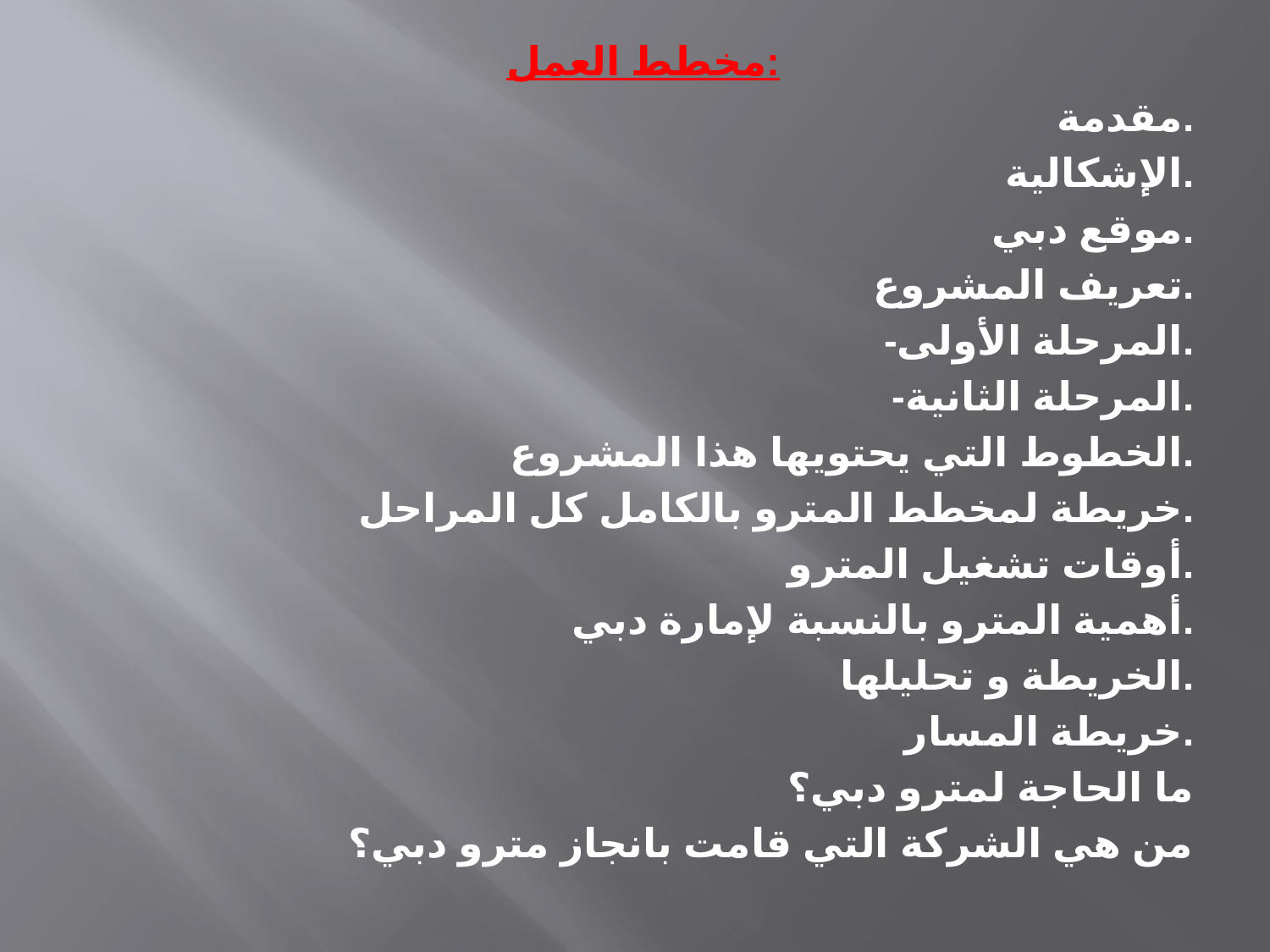

مخطط العمل:
مقدمة.
الإشكالية.
موقع دبي.
تعريف المشروع.
-المرحلة الأولى.
-المرحلة الثانية.
الخطوط التي يحتويها هذا المشروع.
خريطة لمخطط المترو بالكامل كل المراحل.
أوقات تشغيل المترو.
أهمية المترو بالنسبة لإمارة دبي.
الخريطة و تحليلها.
خريطة المسار.
ما الحاجة لمترو دبي؟
من هي الشركة التي قامت بانجاز مترو دبي؟